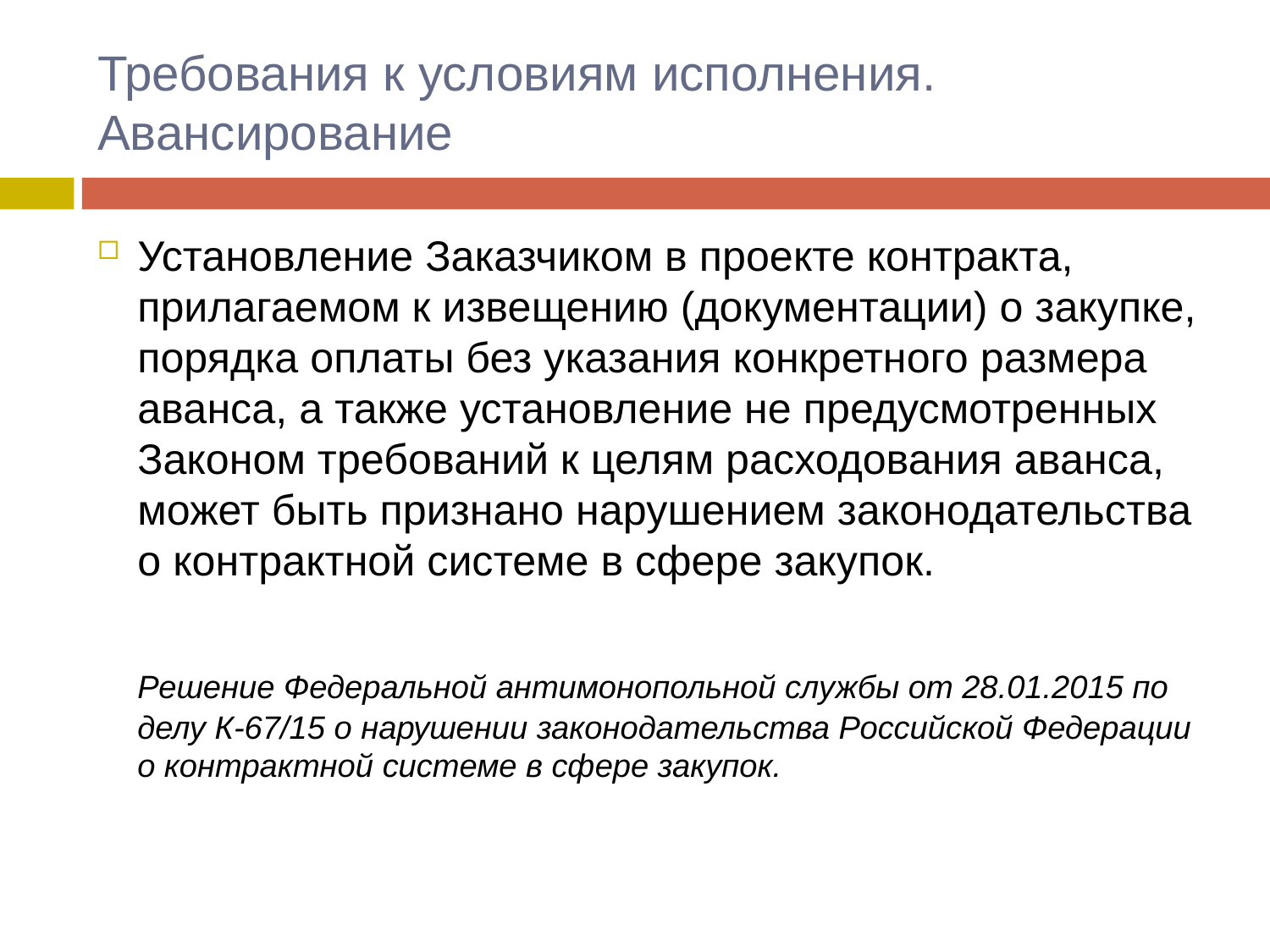

# Требования к условиям исполнения. Авансирование
Установление Заказчиком в проекте контракта, прилагаемом к извещению (документации) о закупке, порядка оплаты без указания конкретного размера аванса, а также установление не предусмотренных Законом требований к целям расходования аванса, может быть признано нарушением законодательства о контрактной системе в сфере закупок.

	Решение Федеральной антимонопольной службы от 28.01.2015 по делу К-67/15 о нарушении законодательства Российской Федерации о контрактной системе в сфере закупок.